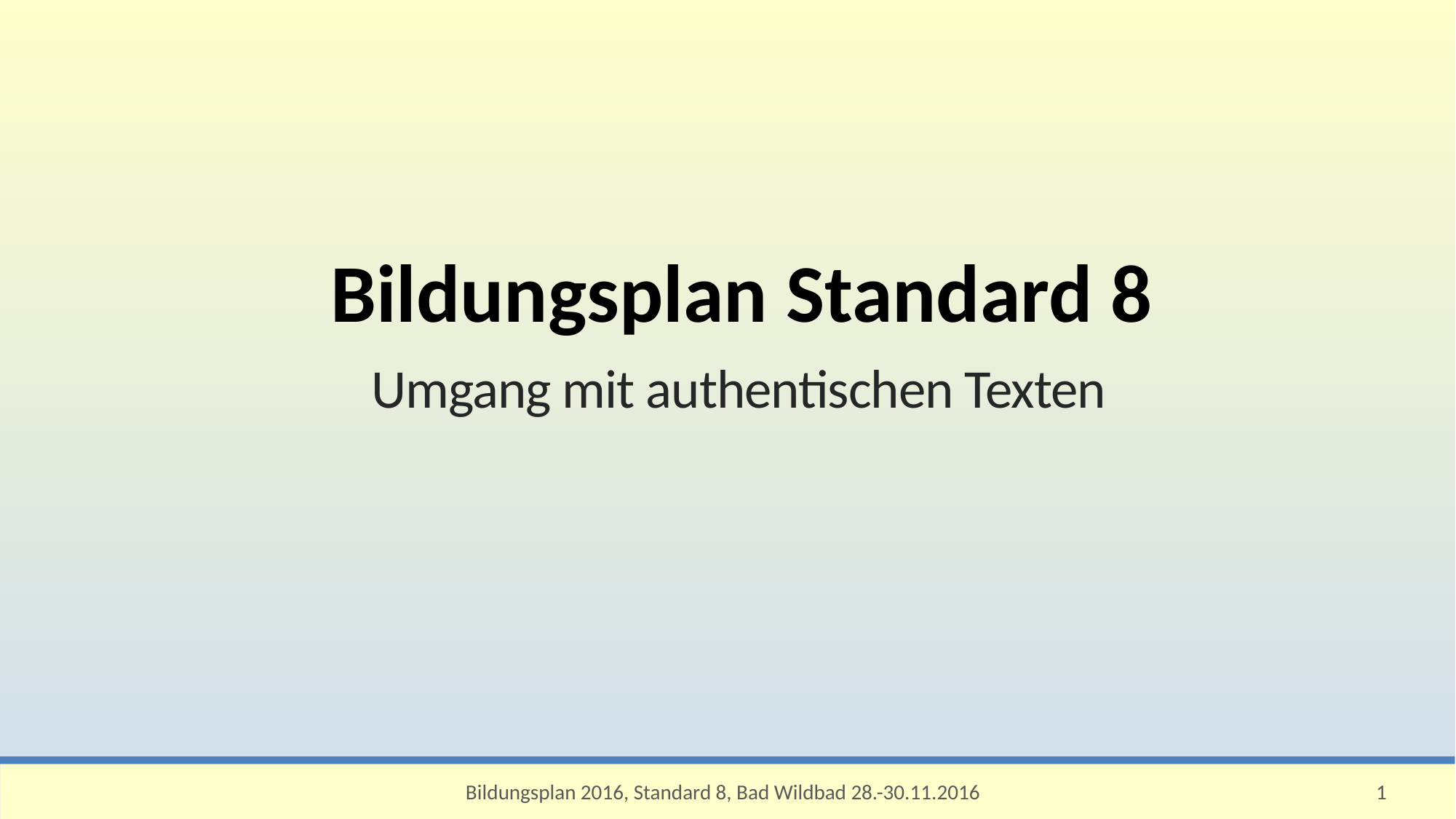

Bildungsplan Standard 8
Umgang mit authentischen Texten